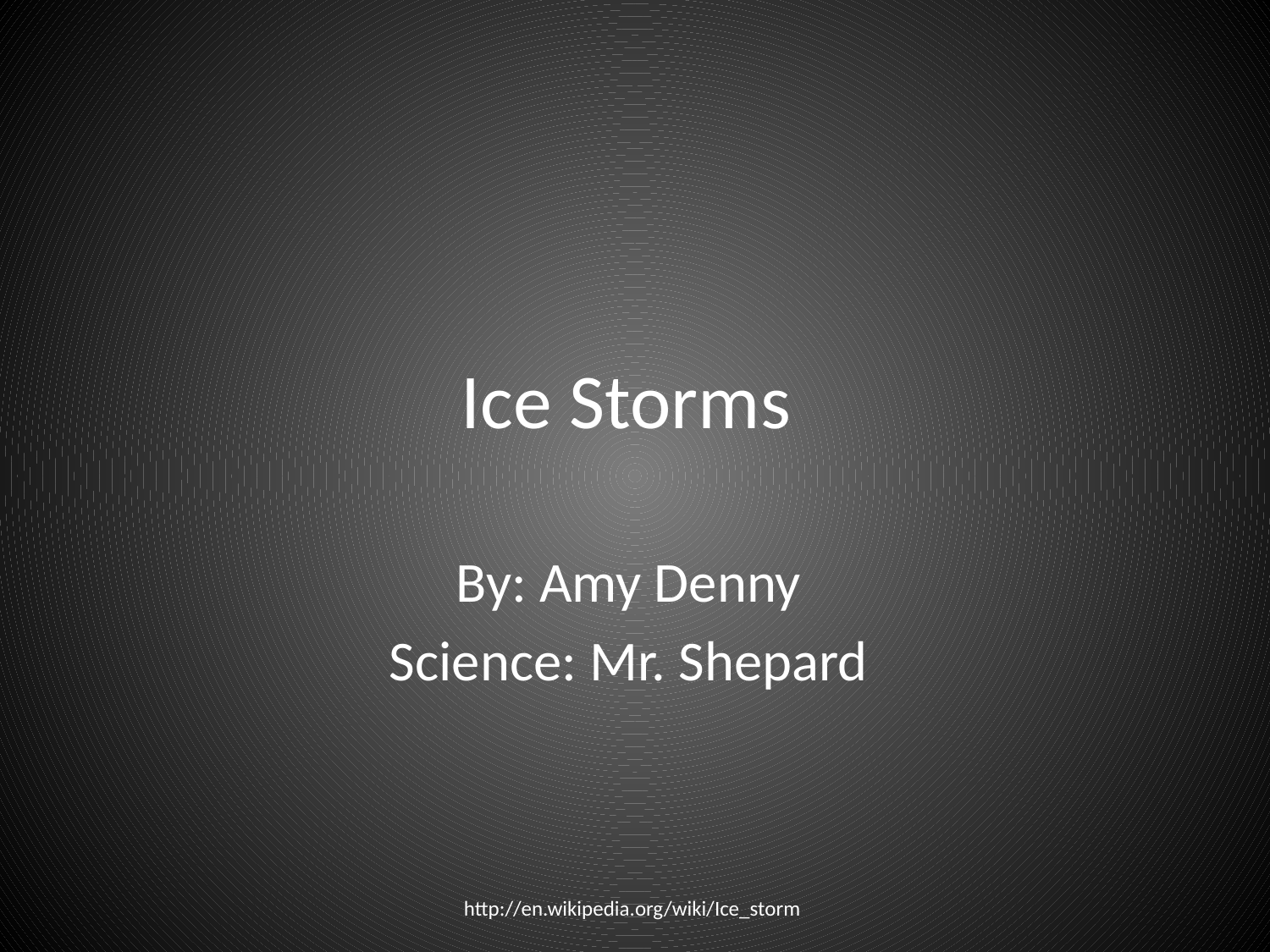

# Ice Storms
By: Amy Denny
Science: Mr. Shepard
http://en.wikipedia.org/wiki/Ice_storm